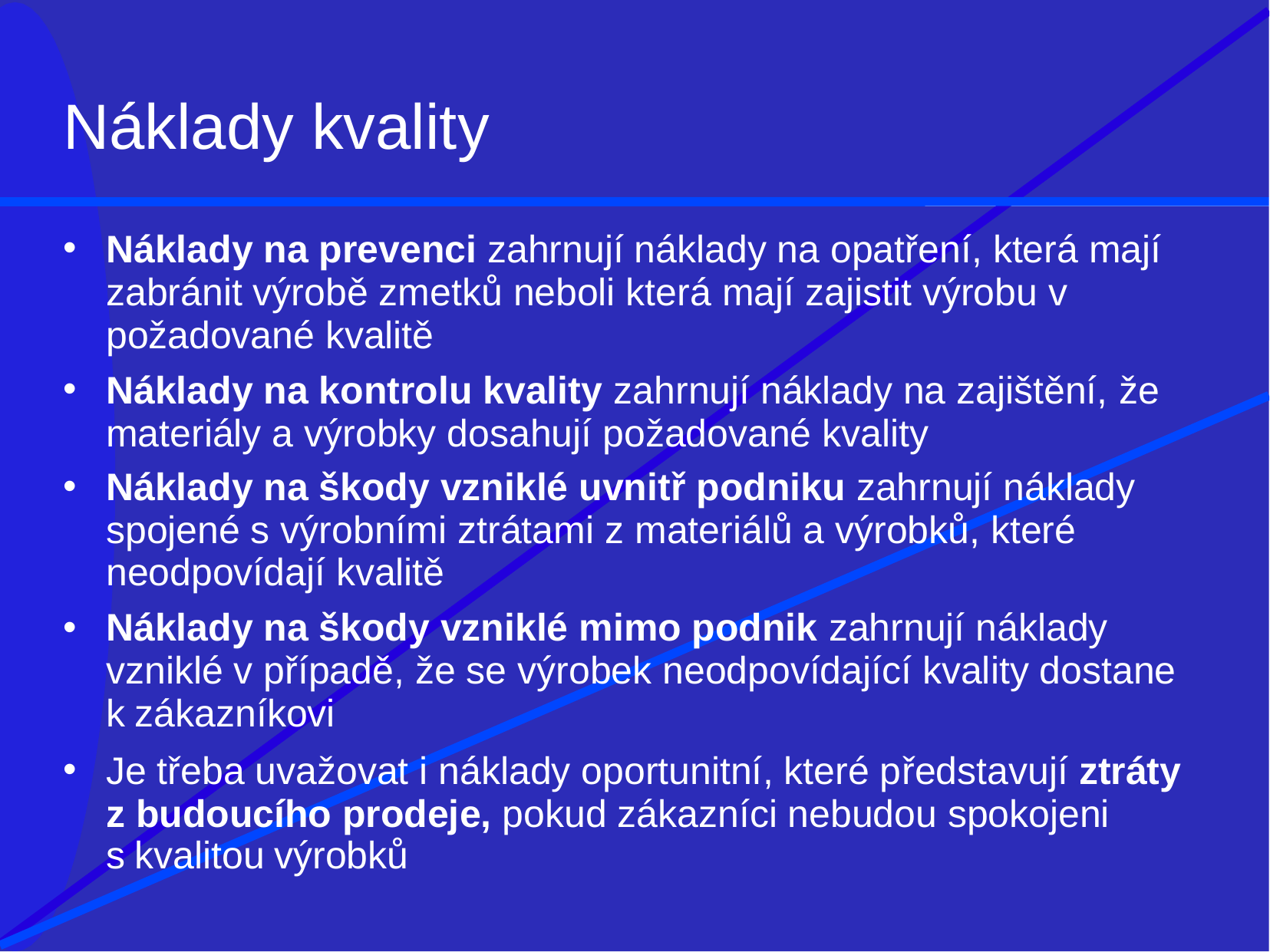

# Náklady kvality
Náklady na prevenci zahrnují náklady na opatření, která mají zabránit výrobě zmetků neboli která mají zajistit výrobu v požadované kvalitě
Náklady na kontrolu kvality zahrnují náklady na zajištění, že materiály a výrobky dosahují požadované kvality
Náklady na škody vzniklé uvnitř podniku zahrnují náklady spojené s výrobními ztrátami z materiálů a výrobků, které neodpovídají kvalitě
Náklady na škody vzniklé mimo podnik zahrnují náklady vzniklé v případě, že se výrobek neodpovídající kvality dostane k zákazníkovi
Je třeba uvažovat i náklady oportunitní, které představují ztráty z budoucího prodeje, pokud zákazníci nebudou spokojeni
s kvalitou výrobků